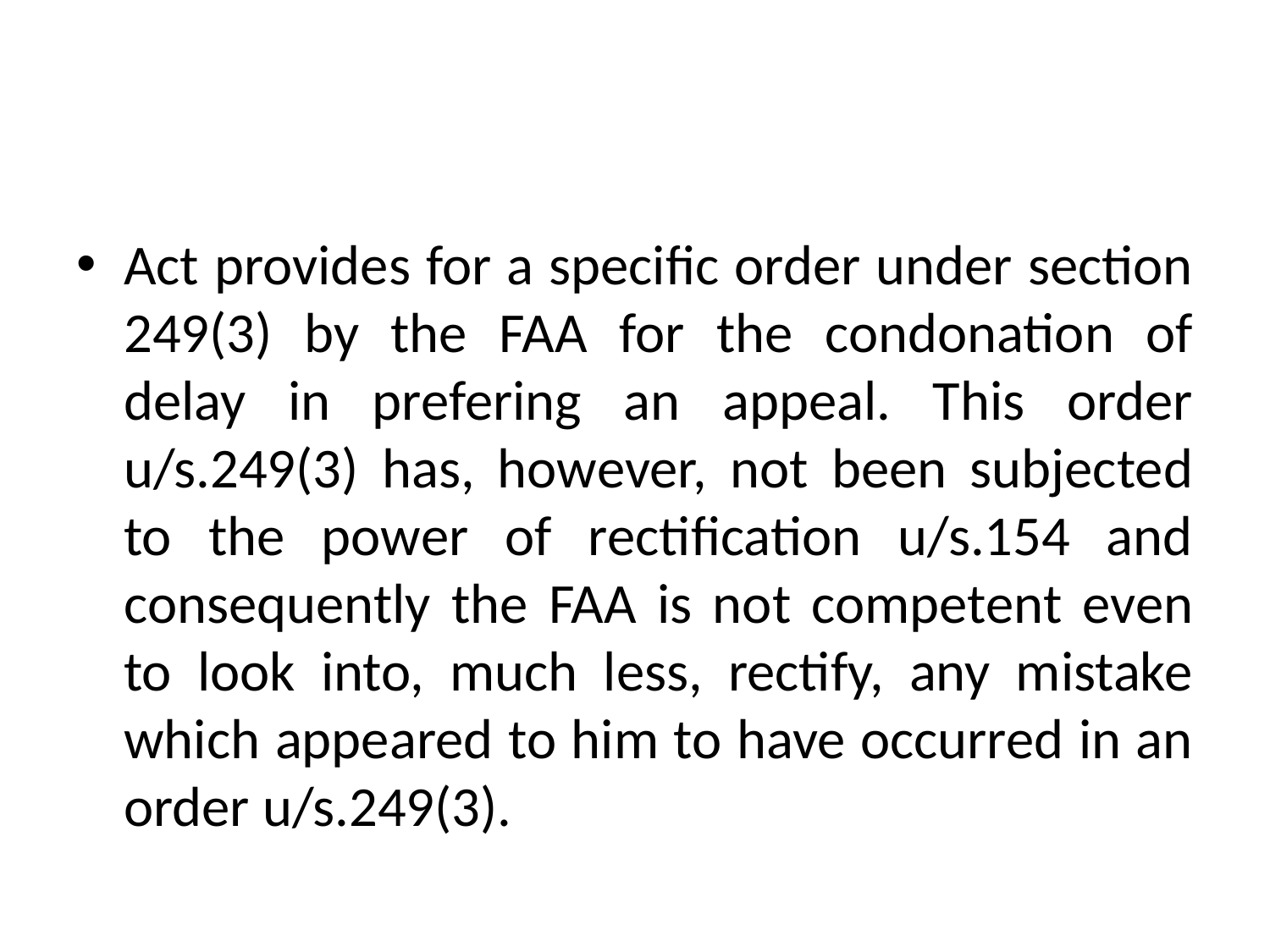

#
Act provides for a specific order under section 249(3) by the FAA for the condonation of delay in prefering an appeal. This order u/s.249(3) has, however, not been subjected to the power of rectification u/s.154 and consequently the FAA is not competent even to look into, much less, rectify, any mistake which appeared to him to have occurred in an order u/s.249(3).